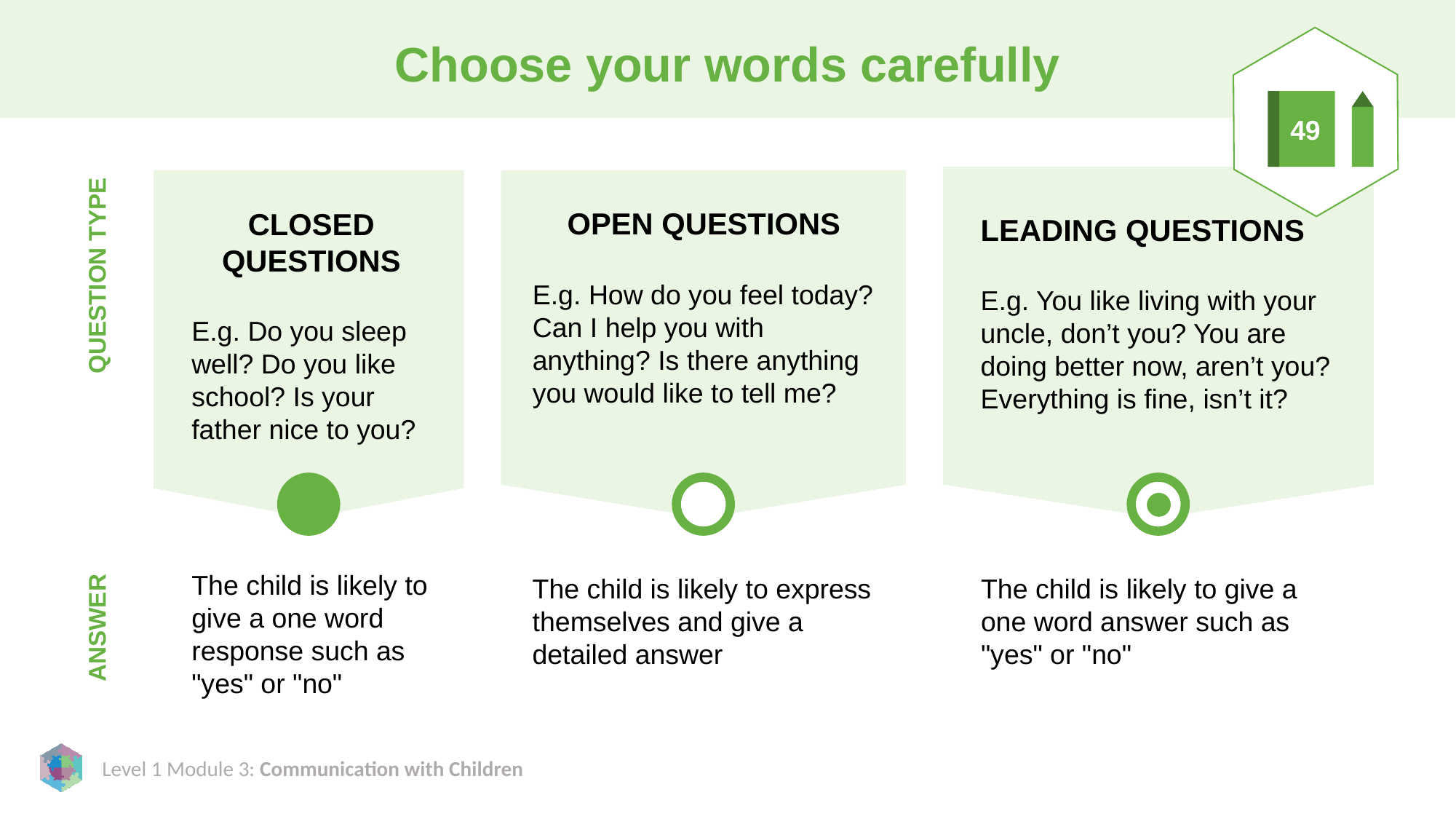

# Choose your words carefully

49

CLOSED QUESTIONS

E.g. Do you sleep well? Do you like school? Is your father nice to you?
OPEN QUESTIONS

E.g. How do you feel today? Can I help you with anything? Is there anything you would like to tell me?
LEADING QUESTIONS

E.g. You like living with your uncle, don’t you? You are doing better now, aren’t you? Everything is fine, isn’t it?
QUESTION TYPE

The child is likely to give a one word response such as "yes" or "no"
The child is likely to express themselves and give a detailed answer
The child is likely to give a one word answer such as "yes" or "no"
ANSWER